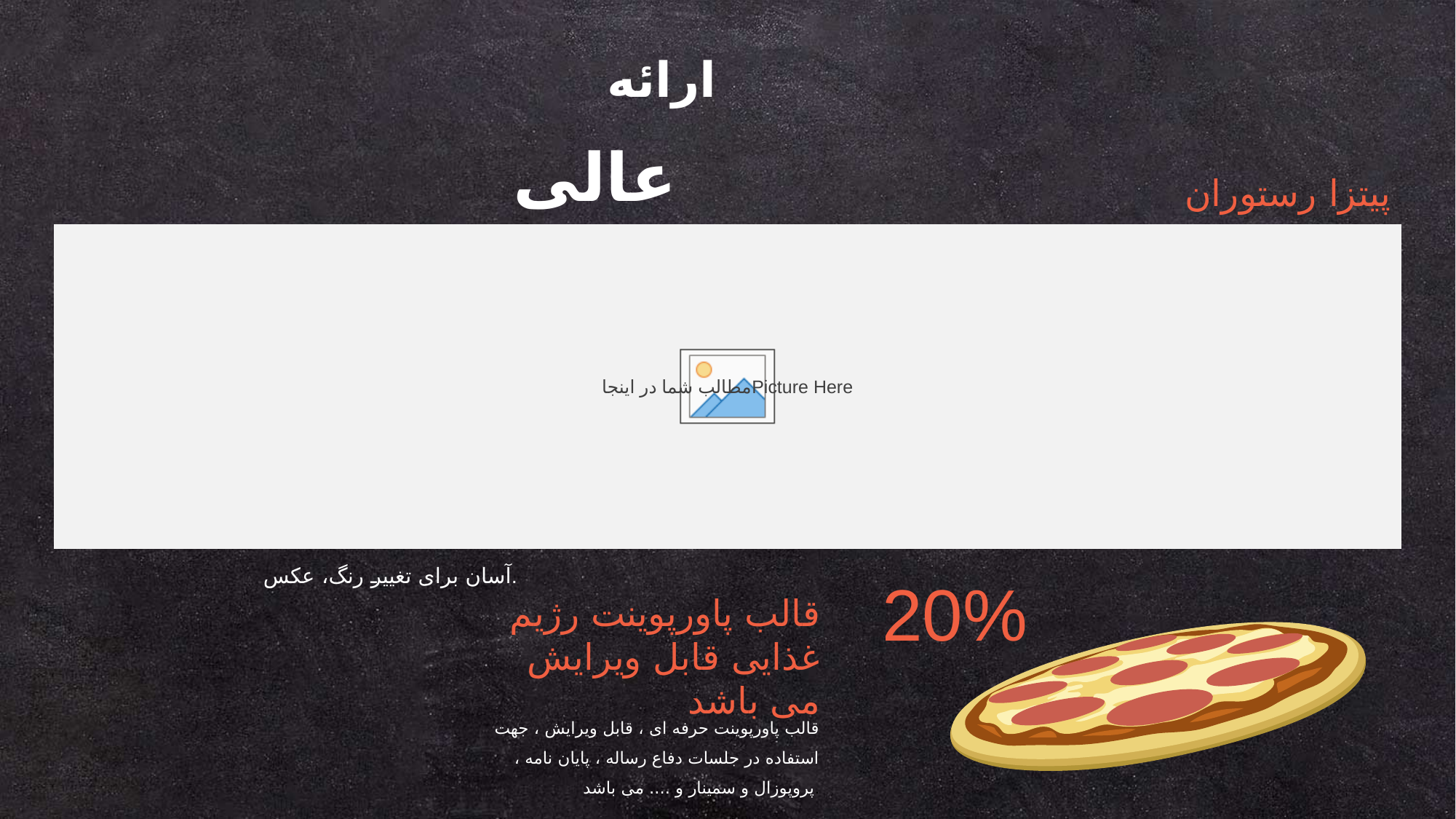

ارائه
عالی
پیتزا رستوران

آسان برای تغییر رنگ، عکس.
20%
قالب پاورپوینت رژیم غذایی قابل ویرایش می باشد

قالب پاورپوينت حرفه ای ، قابل ویرایش ، جهت استفاده در جلسات دفاع رساله ، پایان نامه ، پروپوزال و سمینار و .... می باشد.